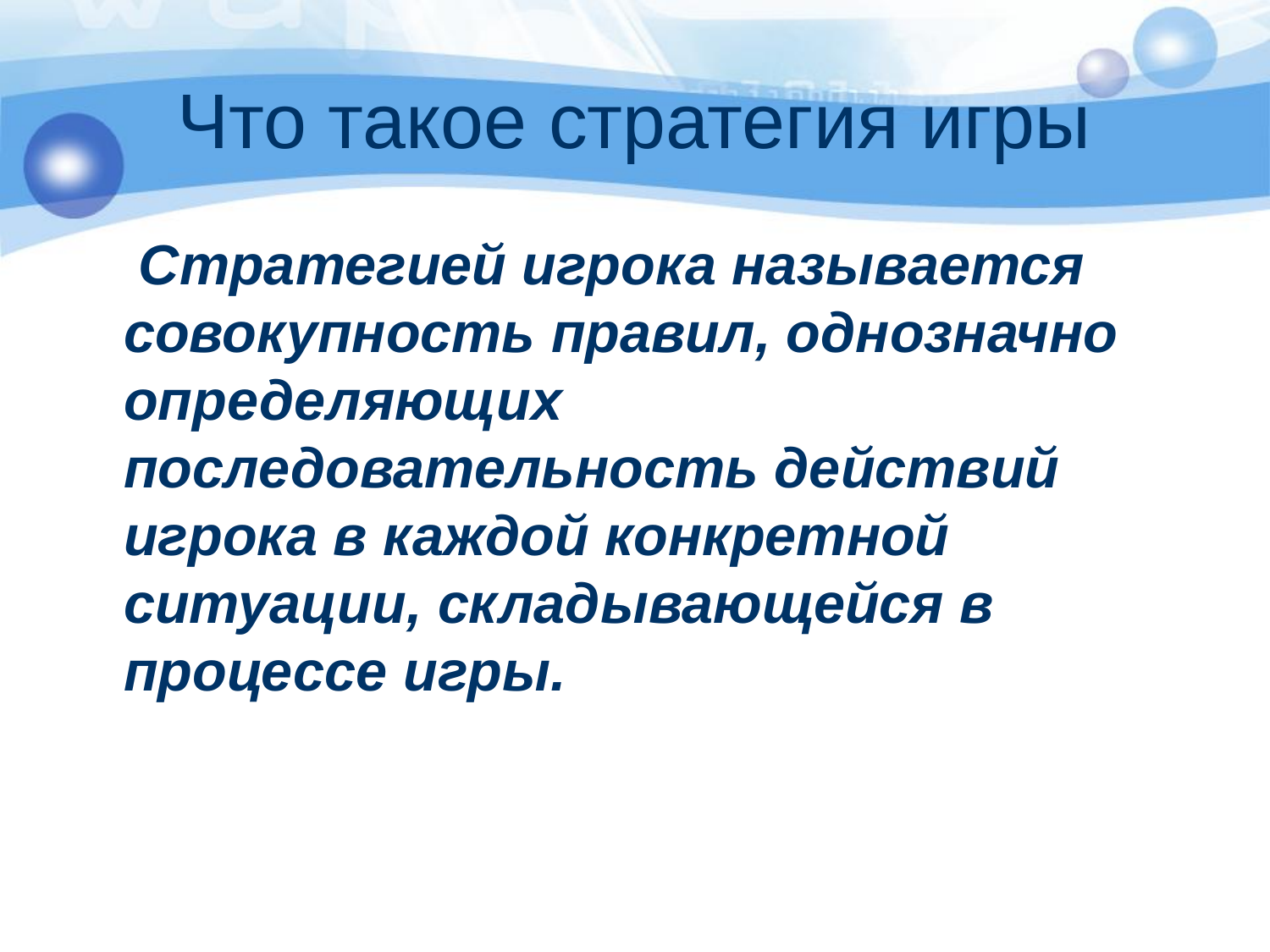

# Что такое стратегия игры
    Стратегией игрока называется совокупность правил, однозначно определяющих последовательность действий игрока в каждой конкретной ситуации, складывающейся в процессе игры.